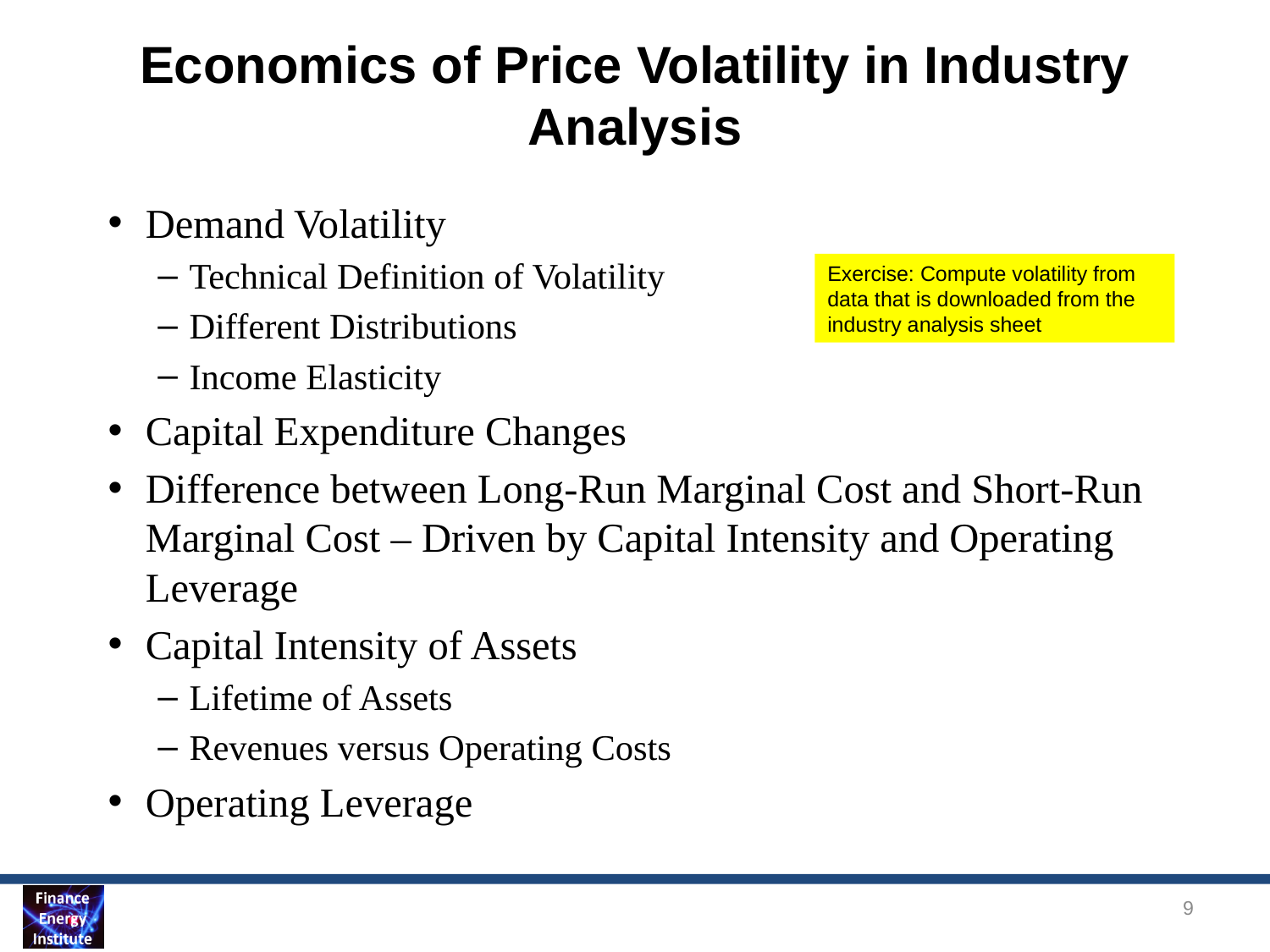

# Economics of Price Volatility in Industry Analysis
Demand Volatility
Technical Definition of Volatility
Different Distributions
Income Elasticity
Capital Expenditure Changes
Difference between Long-Run Marginal Cost and Short-Run Marginal Cost – Driven by Capital Intensity and Operating Leverage
Capital Intensity of Assets
Lifetime of Assets
Revenues versus Operating Costs
Operating Leverage

Exercise: Compute volatility from data that is downloaded from the industry analysis sheet
9